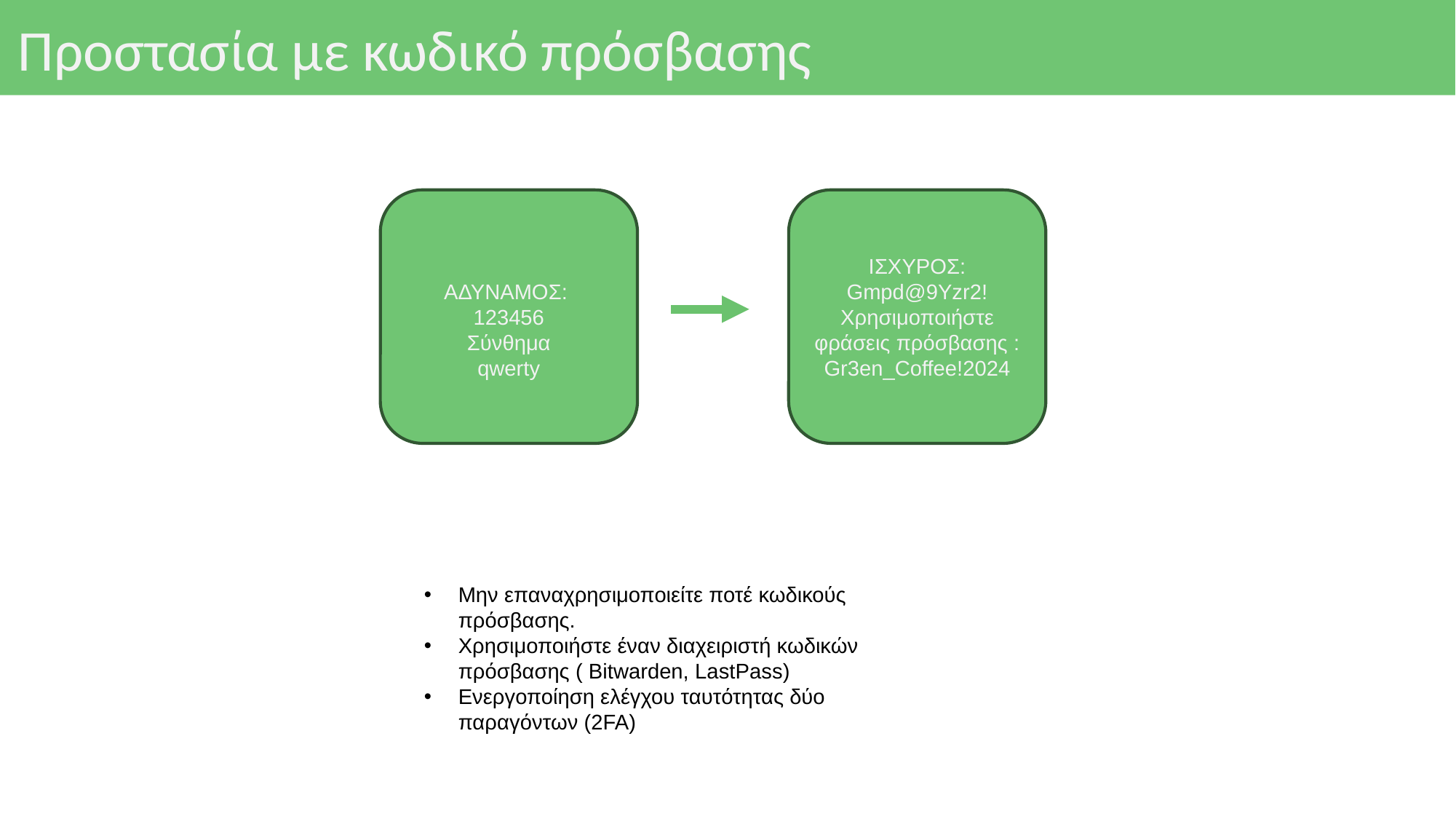

# Προστασία με κωδικό πρόσβασης
ΙΣΧΥΡΟΣ:
Gmpd@9Yzr2!
Χρησιμοποιήστε φράσεις πρόσβασης : Gr3en_Coffee!2024

ΑΔΥΝΑΜΟΣ:
123456
Σύνθημα
qwerty
Μην επαναχρησιμοποιείτε ποτέ κωδικούς πρόσβασης.
Χρησιμοποιήστε έναν διαχειριστή κωδικών πρόσβασης ( Bitwarden, LastPass)
Ενεργοποίηση ελέγχου ταυτότητας δύο παραγόντων (2FA)